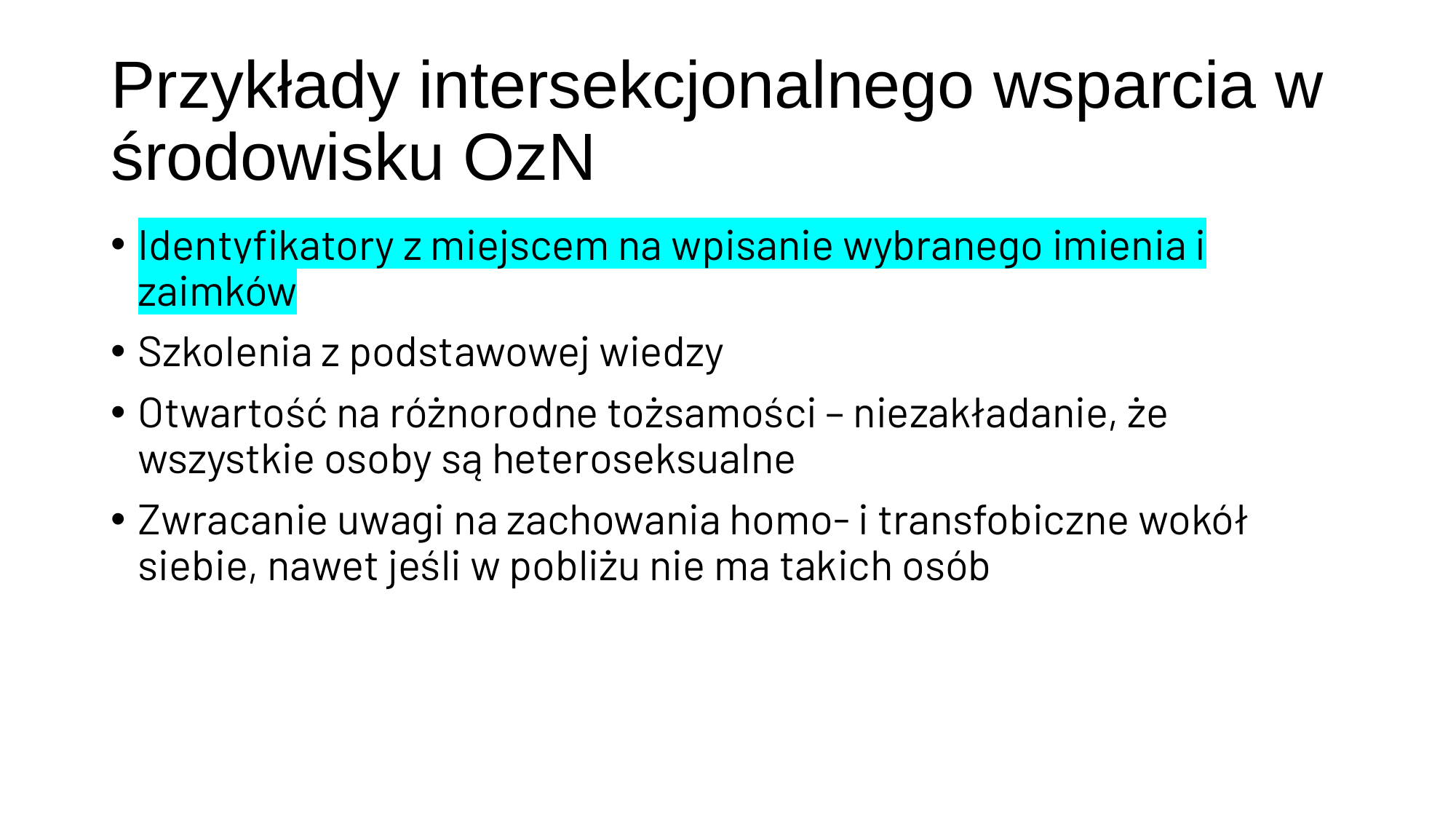

# Przykłady intersekcjonalnego wsparcia w środowisku OzN
Identyfikatory z miejscem na wpisanie wybranego imienia i zaimków
Szkolenia z podstawowej wiedzy
Otwartość na różnorodne tożsamości – niezakładanie, że wszystkie osoby są heteroseksualne
Zwracanie uwagi na zachowania homo- i transfobiczne wokół siebie, nawet jeśli w pobliżu nie ma takich osób